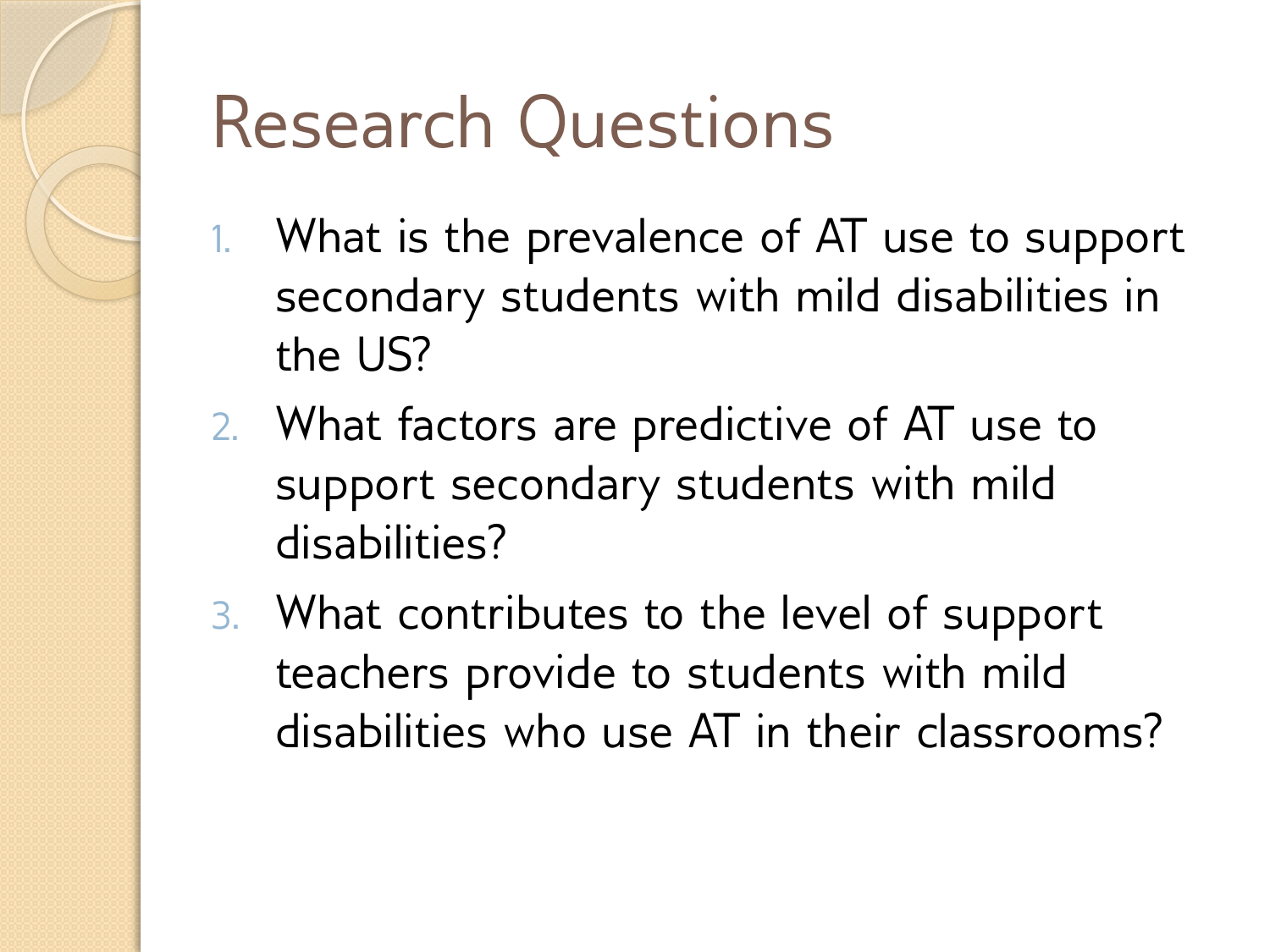

# Research Questions
What is the prevalence of AT use to support secondary students with mild disabilities in the US?
What factors are predictive of AT use to support secondary students with mild disabilities?
What contributes to the level of support teachers provide to students with mild disabilities who use AT in their classrooms?